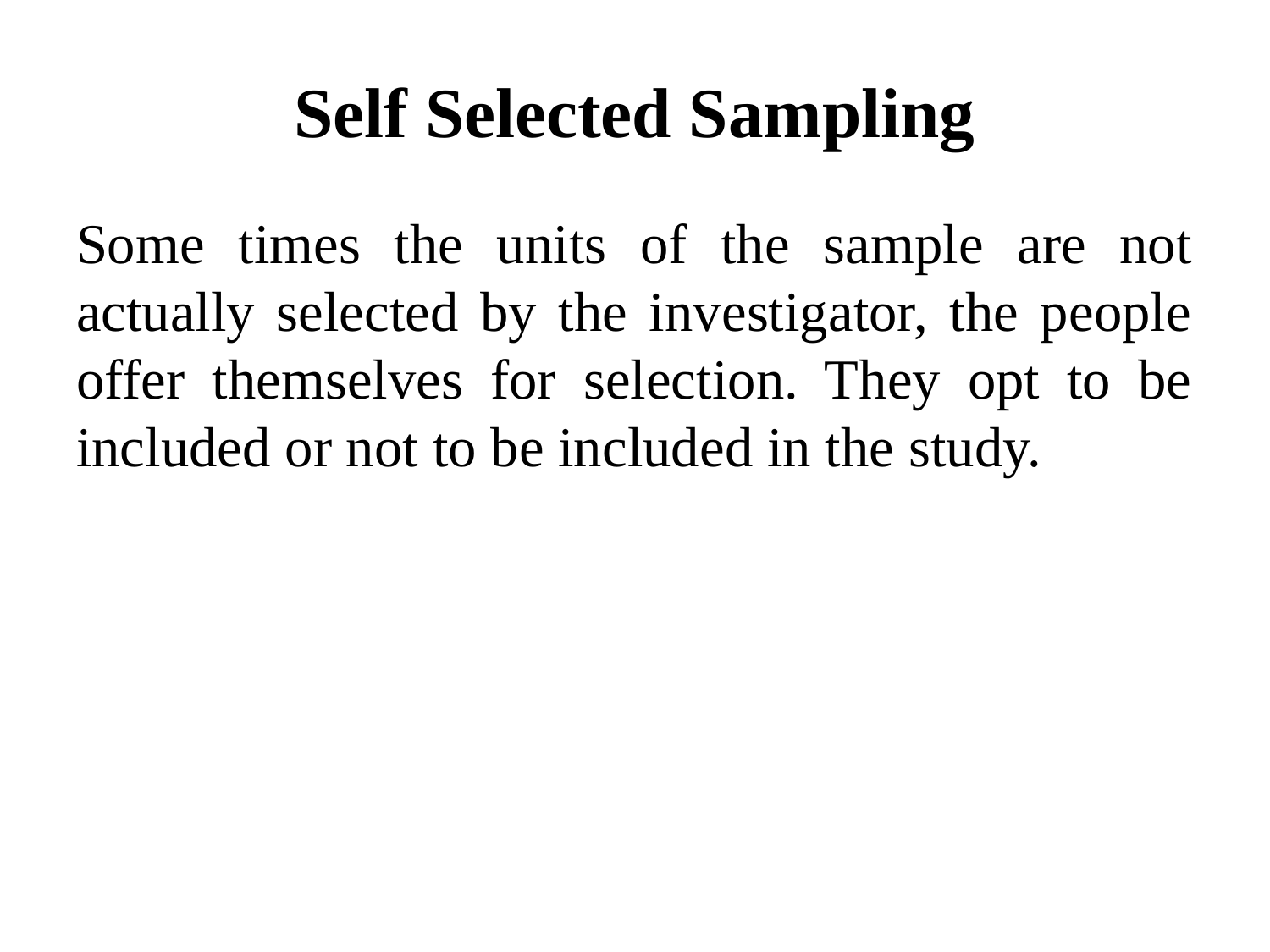

# Self Selected Sampling
Some times the units of the sample are not actually selected by the investigator, the people offer themselves for selection. They opt to be included or not to be included in the study.